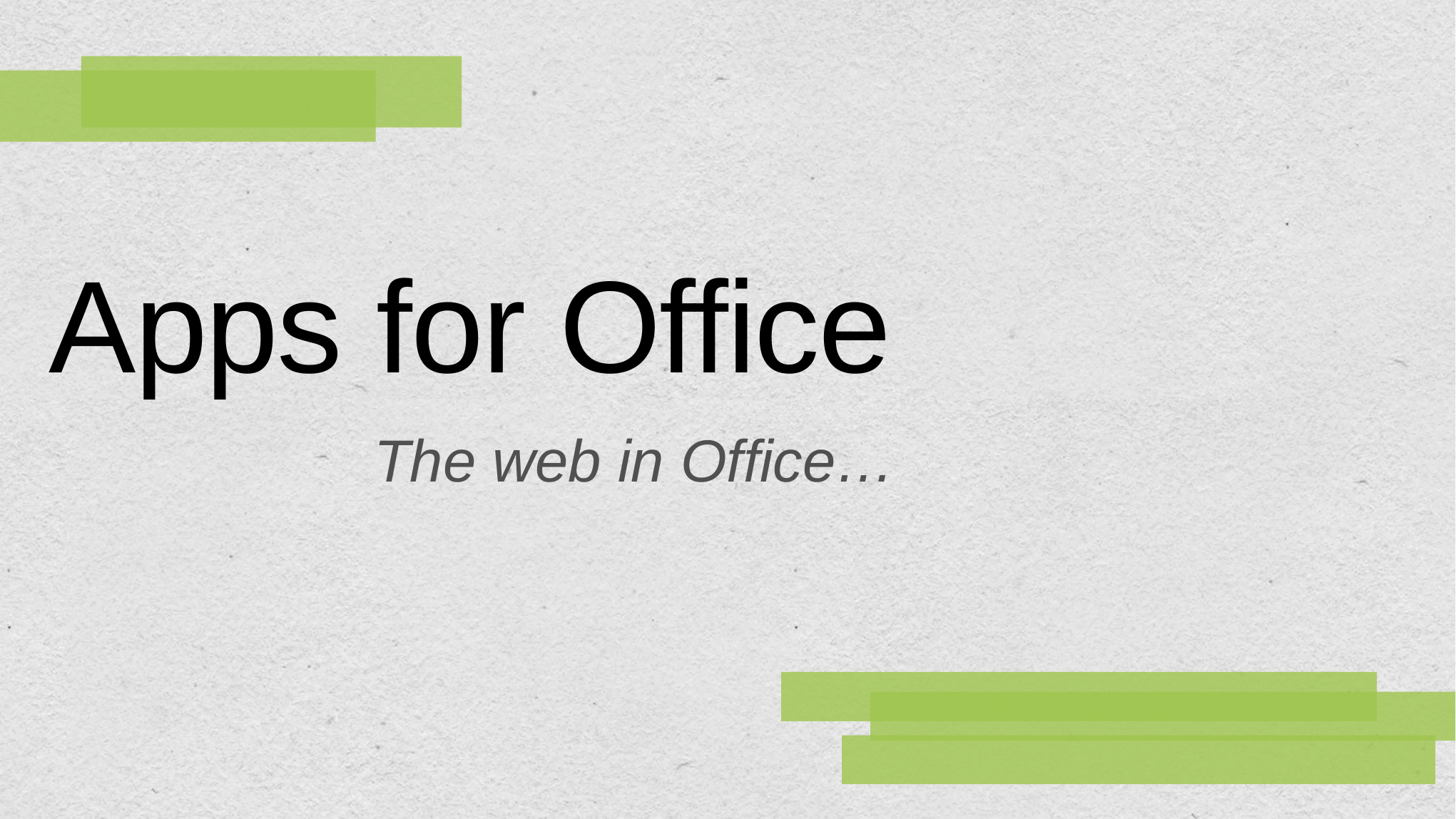

# Apps for Office
The web in Office…